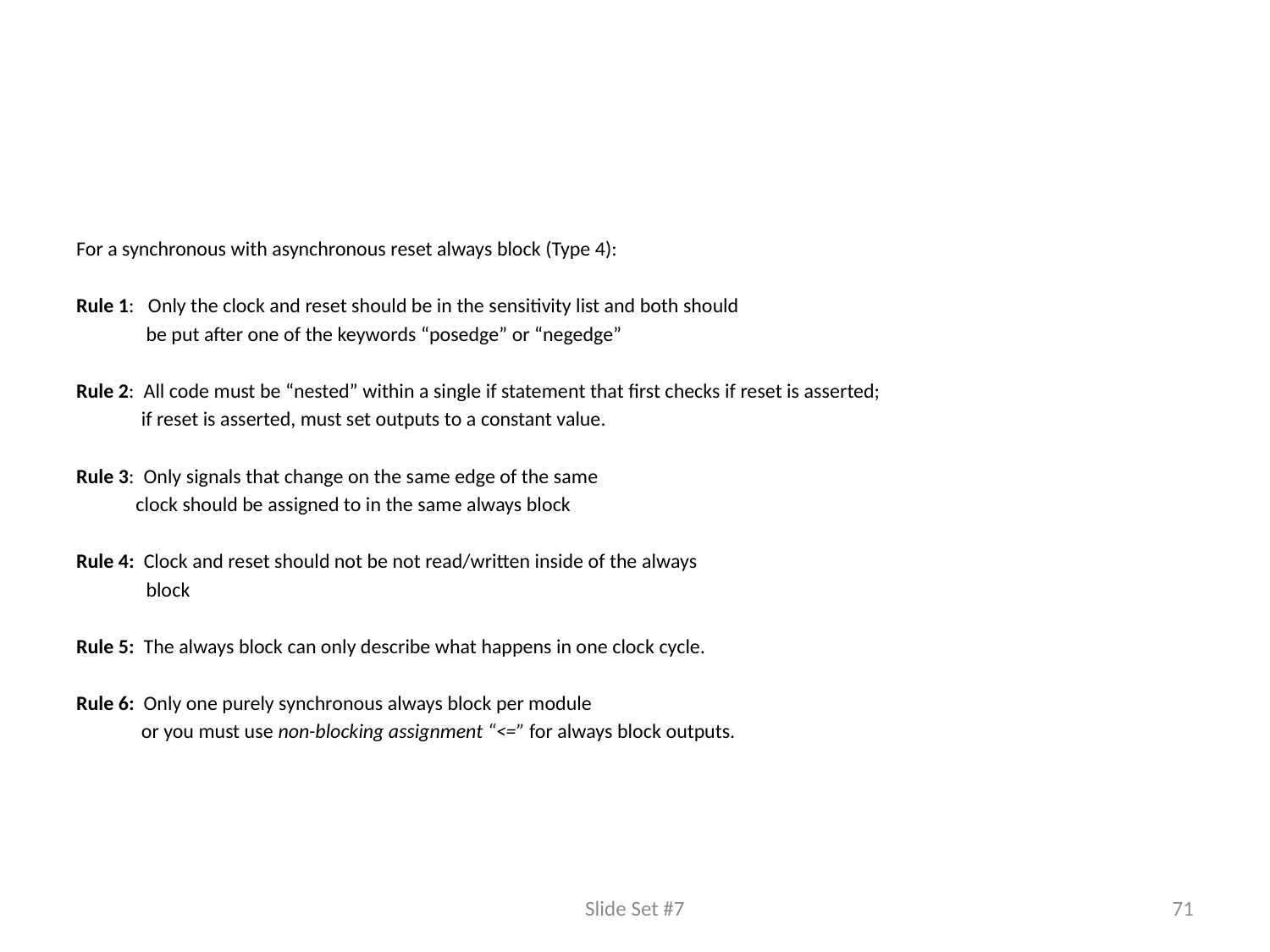

#

For a synchronous with asynchronous reset always block (Type 4):

Rule 1:   Only the clock and reset should be in the sensitivity list and both should
               be put after one of the keywords “posedge” or “negedge”

Rule 2:  All code must be “nested” within a single if statement that first checks if reset is asserted;
              if reset is asserted, must set outputs to a constant value.

Rule 3:  Only signals that change on the same edge of the same
	   clock should be assigned to in the same always block

Rule 4:  Clock and reset should not be not read/written inside of the always
               block

Rule 5:  The always block can only describe what happens in one clock cycle.

Rule 6:  Only one purely synchronous always block per module
              or you must use non-blocking assignment “<=” for always block outputs.

Slide Set #7
71